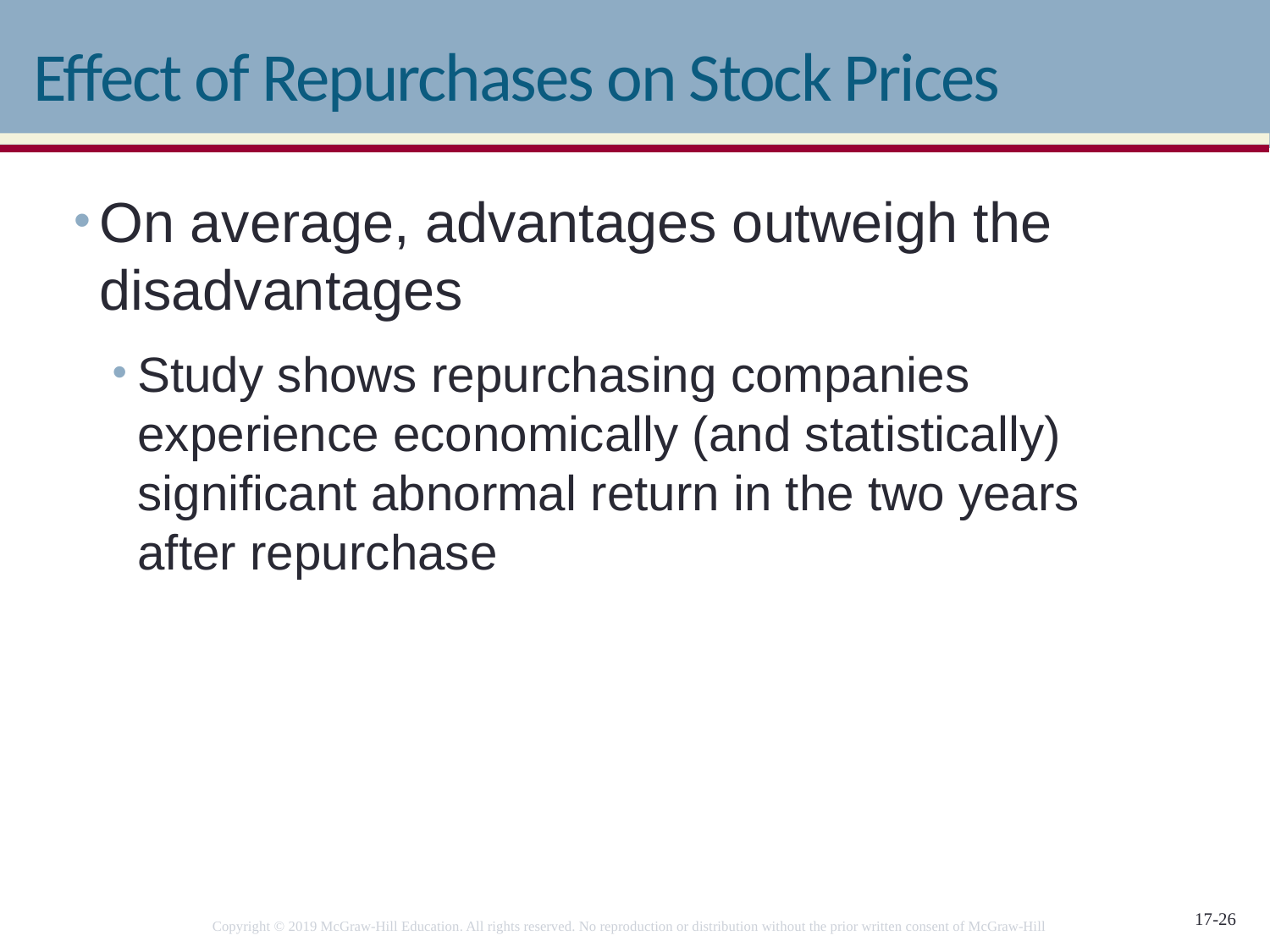

# Effect of Repurchases on Stock Prices
On average, advantages outweigh the disadvantages
Study shows repurchasing companies experience economically (and statistically) significant abnormal return in the two years after repurchase
Copyright © 2019 McGraw-Hill Education. All rights reserved. No reproduction or distribution without the prior written consent of McGraw-Hill Education.